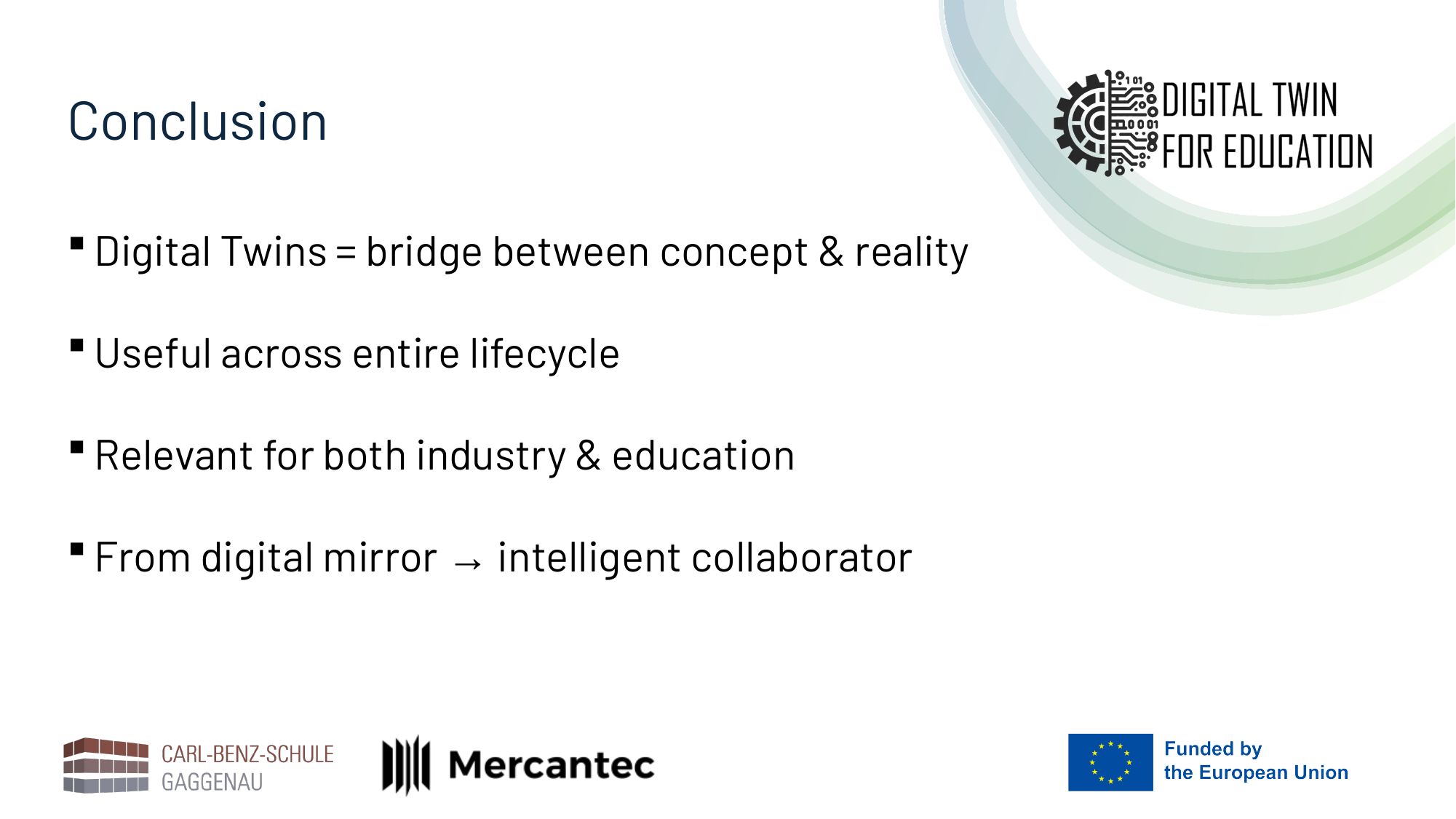

# Conclusion
Digital Twins = bridge between concept & reality

Useful across entire lifecycle

Relevant for both industry & education

From digital mirror → intelligent collaborator